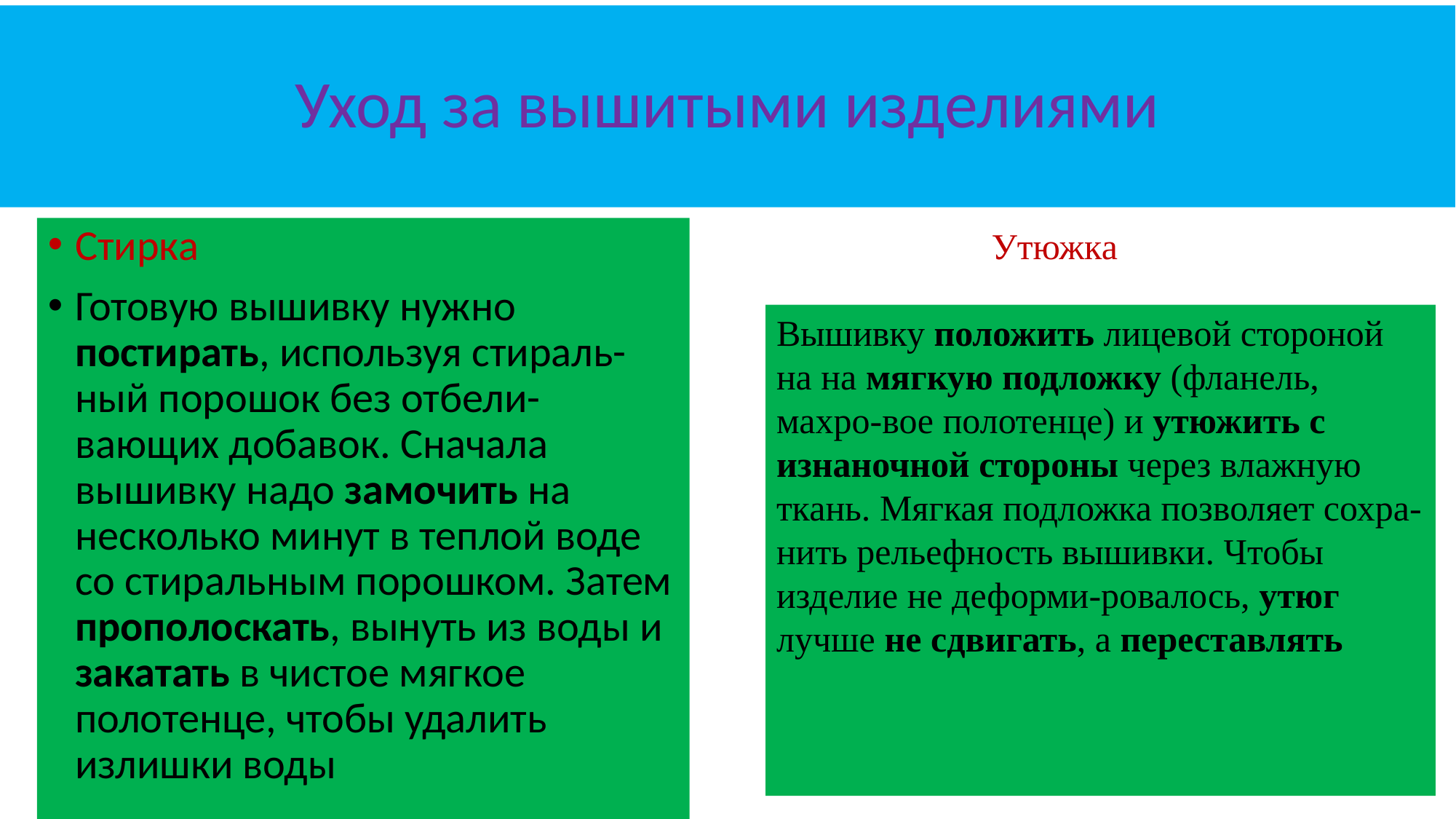

# Уход за вышитыми изделиями
Стирка
Готовую вышивку нужно постирать, используя стираль-ный порошок без отбели-вающих добавок. Сначала вышивку надо замочить на несколько минут в теплой воде со стиральным порошком. Затем прополоскать, вынуть из воды и закатать в чистое мягкое полотенце, чтобы удалить излишки воды
Утюжка
Вышивку положить лицевой стороной на на мягкую подложку (фланель, махро-вое полотенце) и утюжить с изнаночной стороны через влажную ткань. Мягкая подложка позволяет сохра-нить рельефность вышивки. Чтобы изделие не деформи-ровалось, утюг лучше не сдвигать, а переставлять